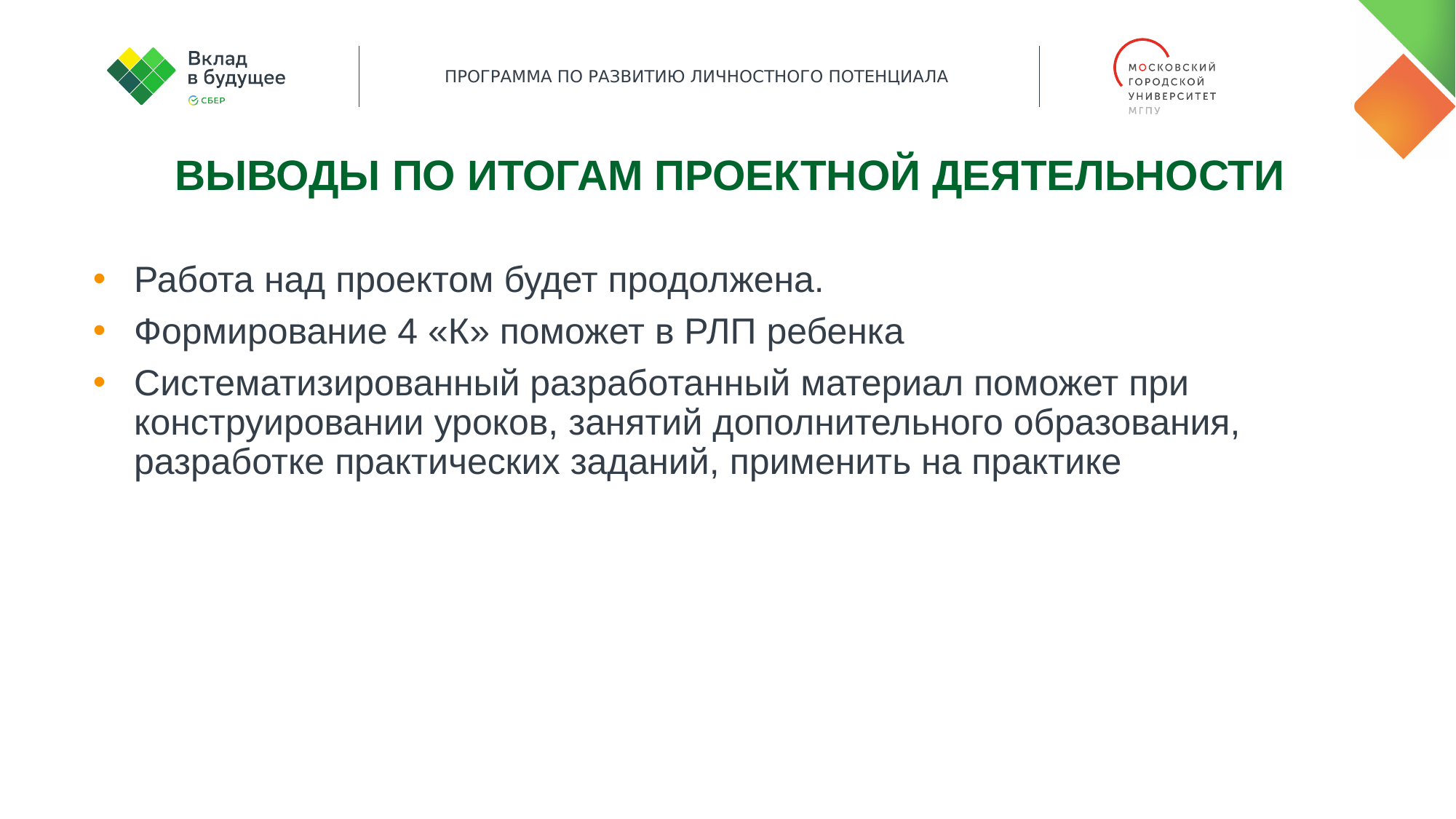

Выводы по итогам проектной деятельности
Работа над проектом будет продолжена.
Формирование 4 «К» поможет в РЛП ребенка
Систематизированный разработанный материал поможет при конструировании уроков, занятий дополнительного образования, разработке практических заданий, применить на практике